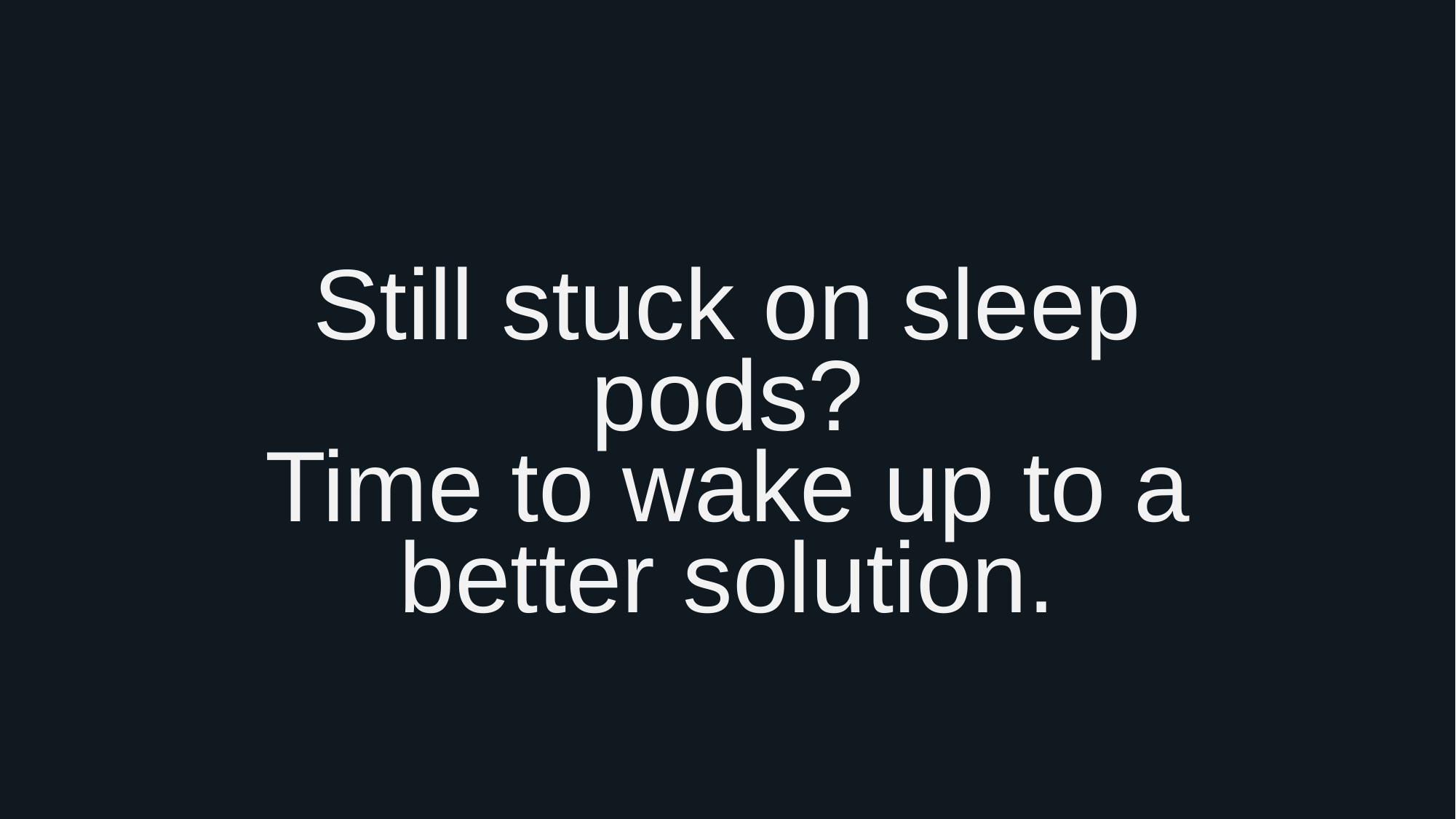

Still stuck on sleep pods?
Time to wake up to a better solution.